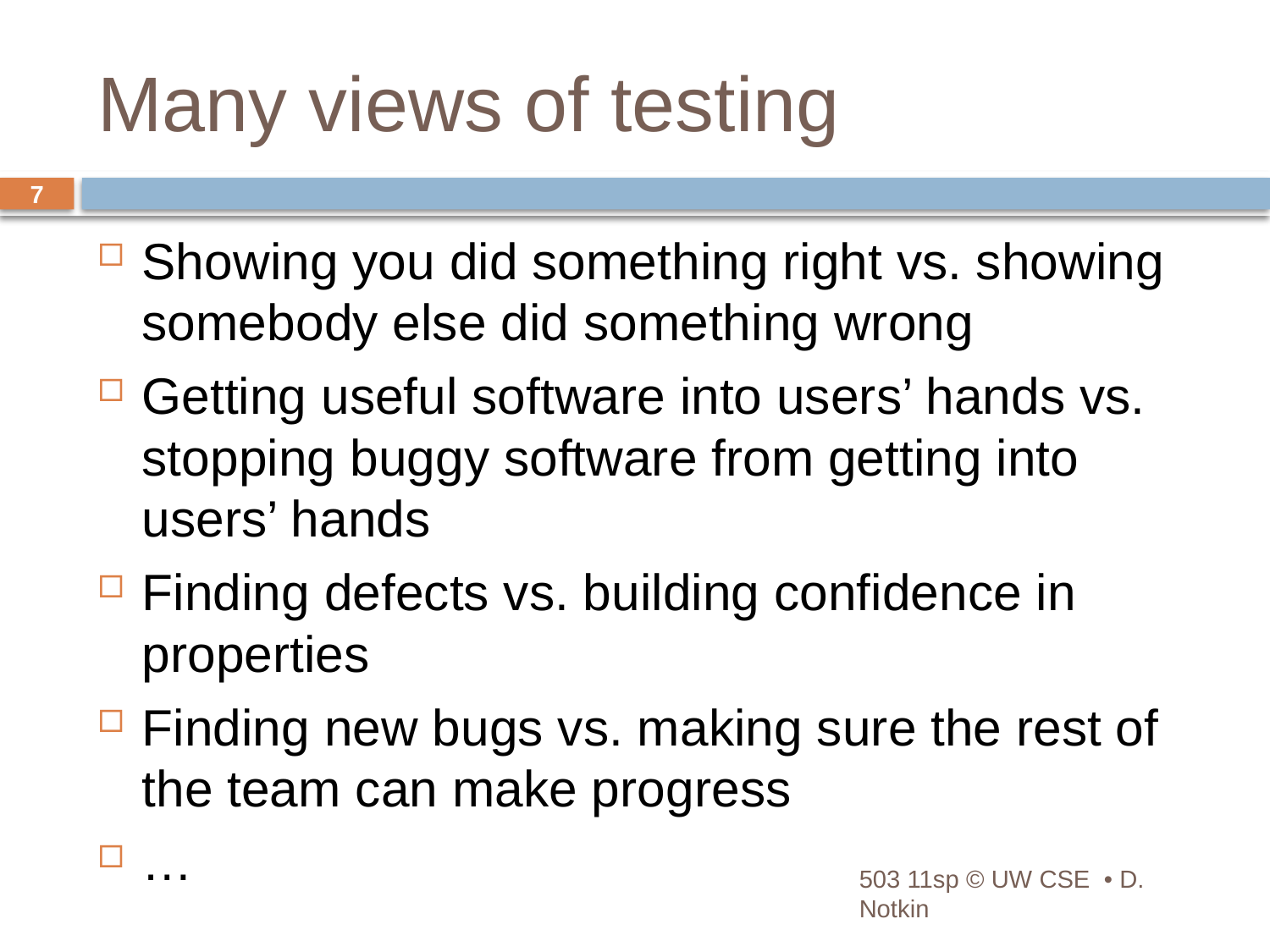

# Many views of testing
7
Showing you did something right vs. showing somebody else did something wrong
Getting useful software into users’ hands vs. stopping buggy software from getting into users’ hands
Finding defects vs. building confidence in properties
Finding new bugs vs. making sure the rest of the team can make progress
…
503 11sp © UW CSE  • D. Notkin